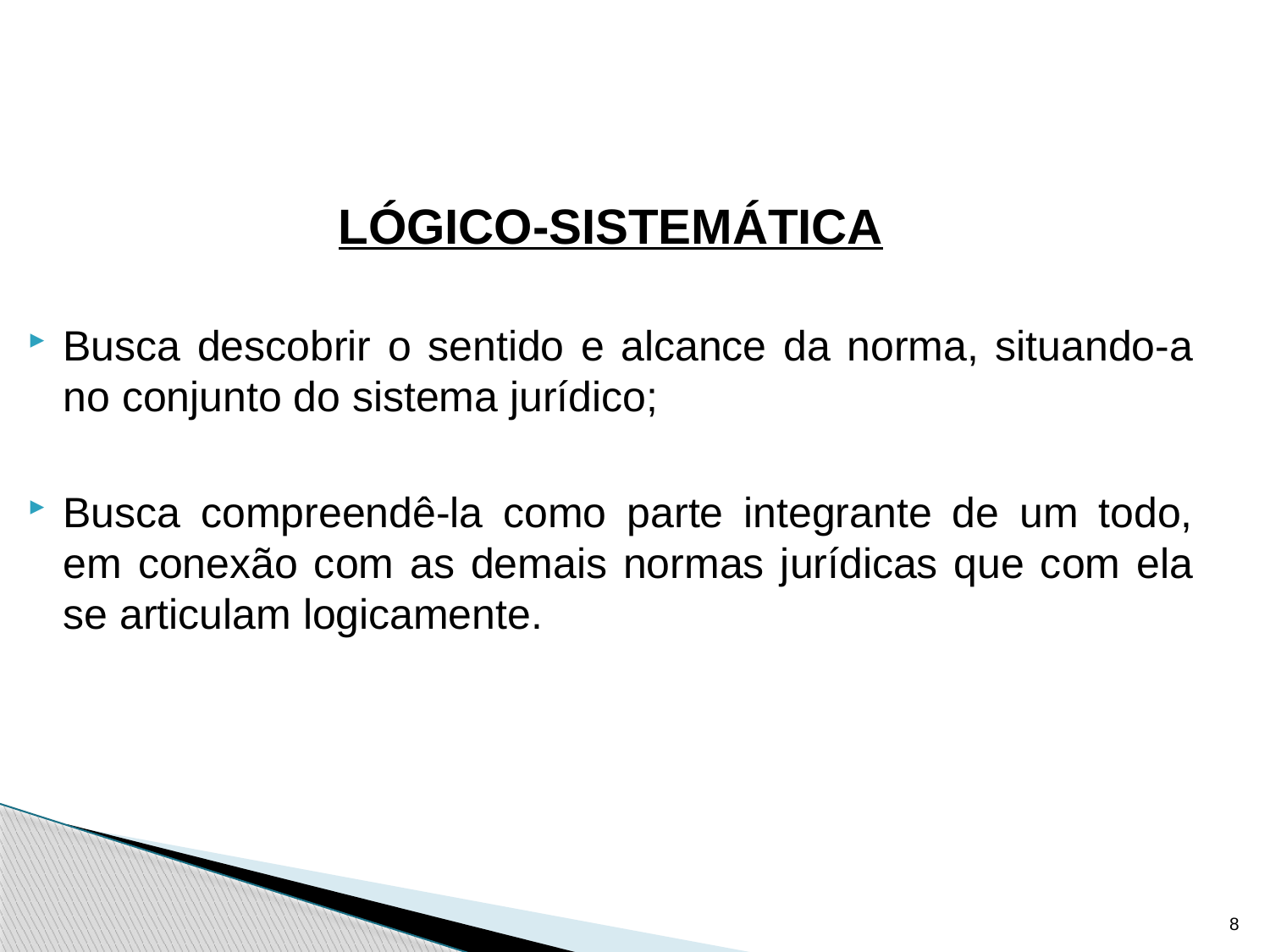

LÓGICO-SISTEMÁTICA

Busca descobrir o sentido e alcance da norma, situando‑a no conjunto do sistema jurídico;

Busca compreendê‑la como parte integrante de um todo, em conexão com as demais normas jurídicas que com ela se articulam logicamente.

8